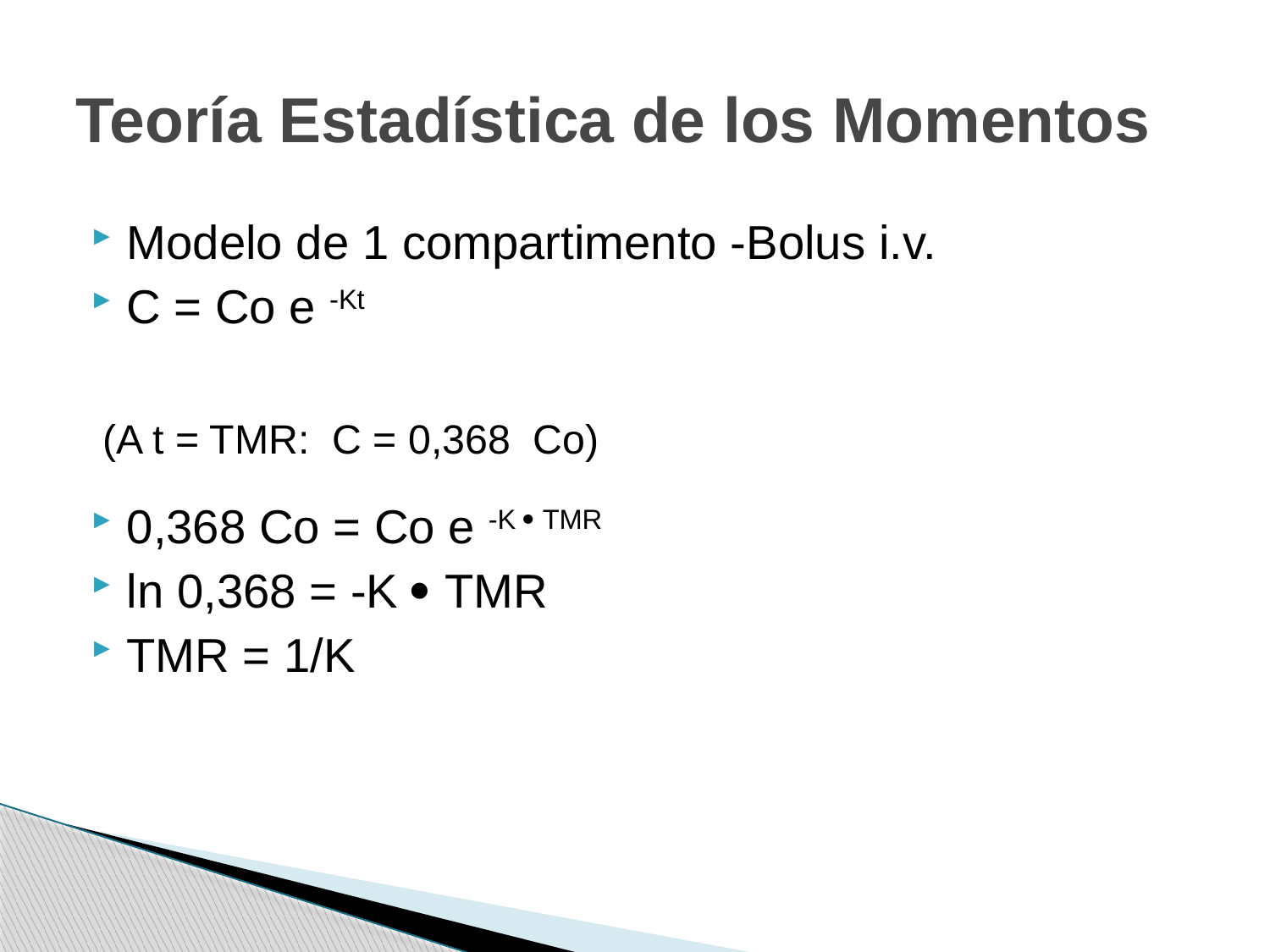

# Teoría Estadística de los Momentos
Modelo de 1 compartimento -Bolus i.v.
C = Co e -Kt

 (A t = TMR:  C = 0,368  Co)
0,368 Co = Co e -K • TMR
ln 0,368 = -K • TMR
TMR = 1/K